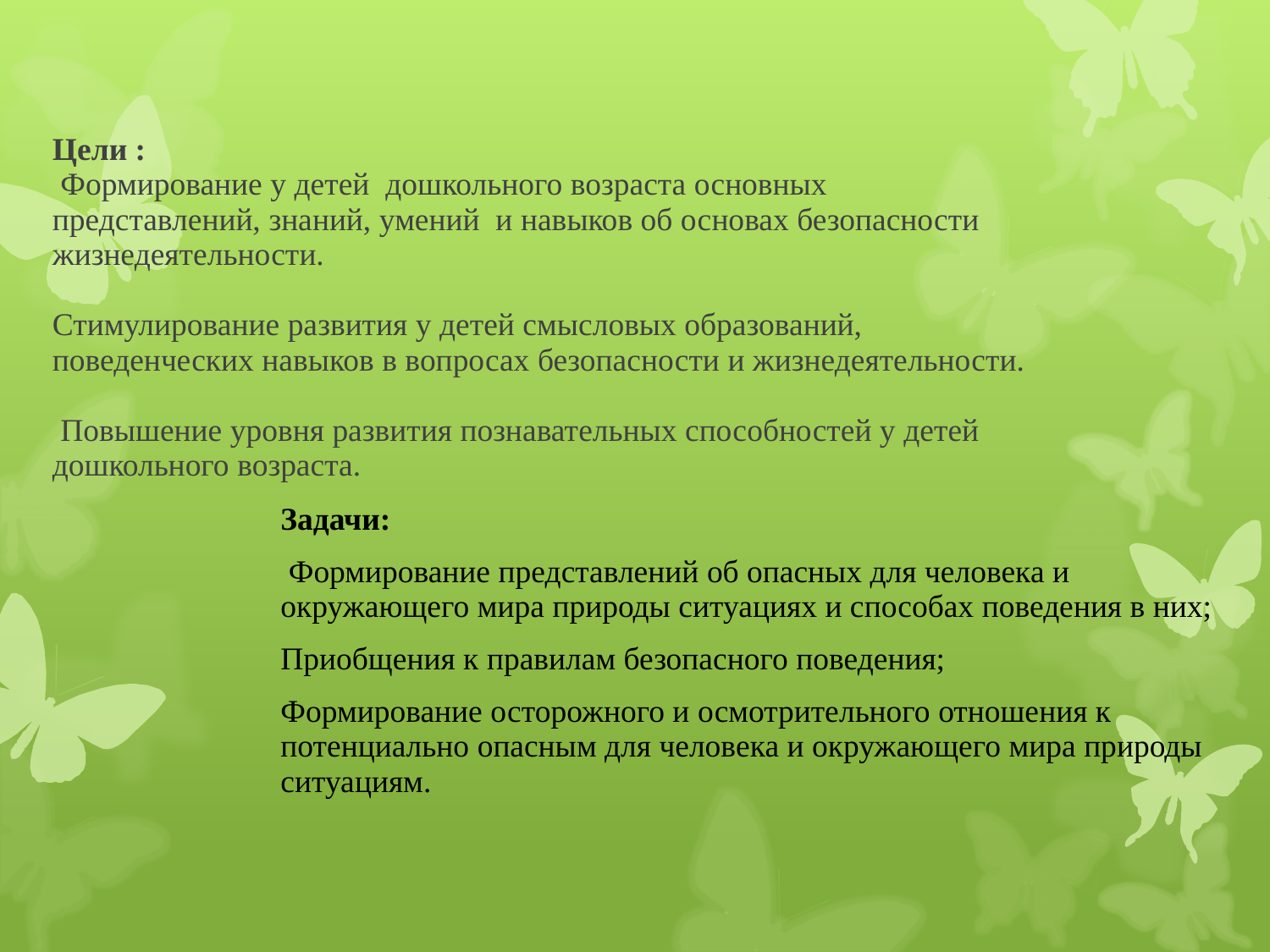

# Цели :  Формирование у детей  дошкольного возраста основных представлений, знаний, умений  и навыков об основах безопасности жизнедеятельности.   Стимулирование развития у детей смысловых образований, поведенческих навыков в вопросах безопасности и жизнедеятельности.    Повышение уровня развития познавательных способностей у детей дошкольного возраста.
Задачи:
 Формирование представлений об опасных для человека и окружающего мира природы ситуациях и способах поведения в них;
Приобщения к правилам безопасного поведения;
Формирование осторожного и осмотрительного отношения к потенциально опасным для человека и окружающего мира природы ситуациям.